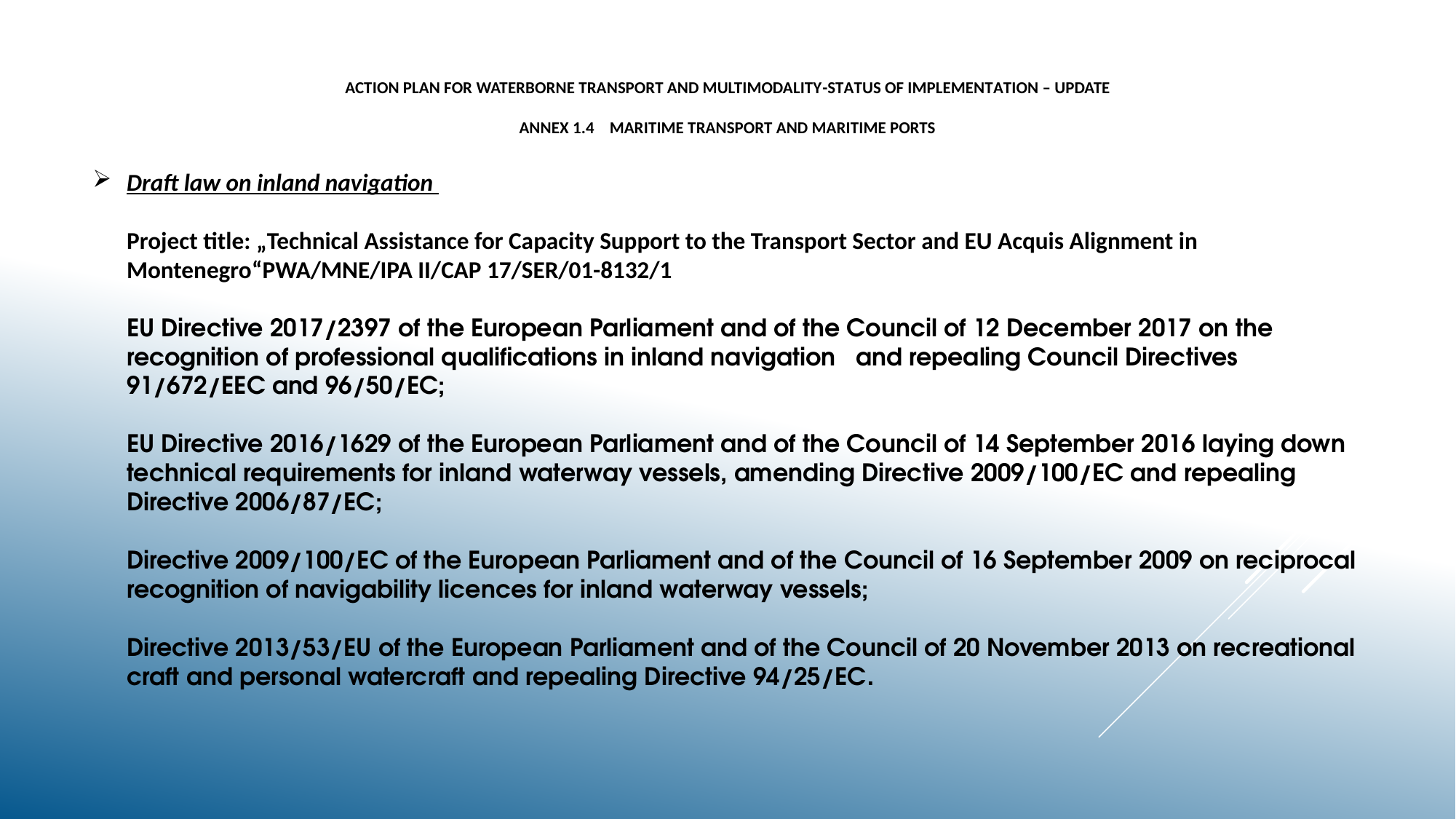

ACTION PLAN FOR WATERBORNE TRANSPORT AND MULTIMODALITY-STATUS OF IMPLEMENTATION – UPDATE
ANNEX 1.4    MARITIME TRANSPORT AND MARITIME PORTS
# Draft law on inland navigation Project title: „Technical Assistance for Capacity Support to the Transport Sector and EU Acquis Alignment in  Montenegro“PWA/MNE/IPA II/CAP 17/SER/01-8132/1 EU Directive 2017/2397 of the European Parliament and of the Council of 12 December 2017 on the recognition of professional qualifications in inland navigation   and repealing Council Directives 91/672/EEC and 96/50/EC; EU Directive 2016/1629 of the European Parliament and of the Council of 14 September 2016 laying down technical requirements for inland waterway vessels, amending Directive 2009/100/EC and repealing Directive 2006/87/EC; Directive 2009/100/EC of the European Parliament and of the Council of 16 September 2009 on reciprocal recognition of navigability licences for inland waterway vessels; Directive 2013/53/EU of the European Parliament and of the Council of 20 November 2013 on recreational craft and personal watercraft and repealing Directive 94/25/EC.